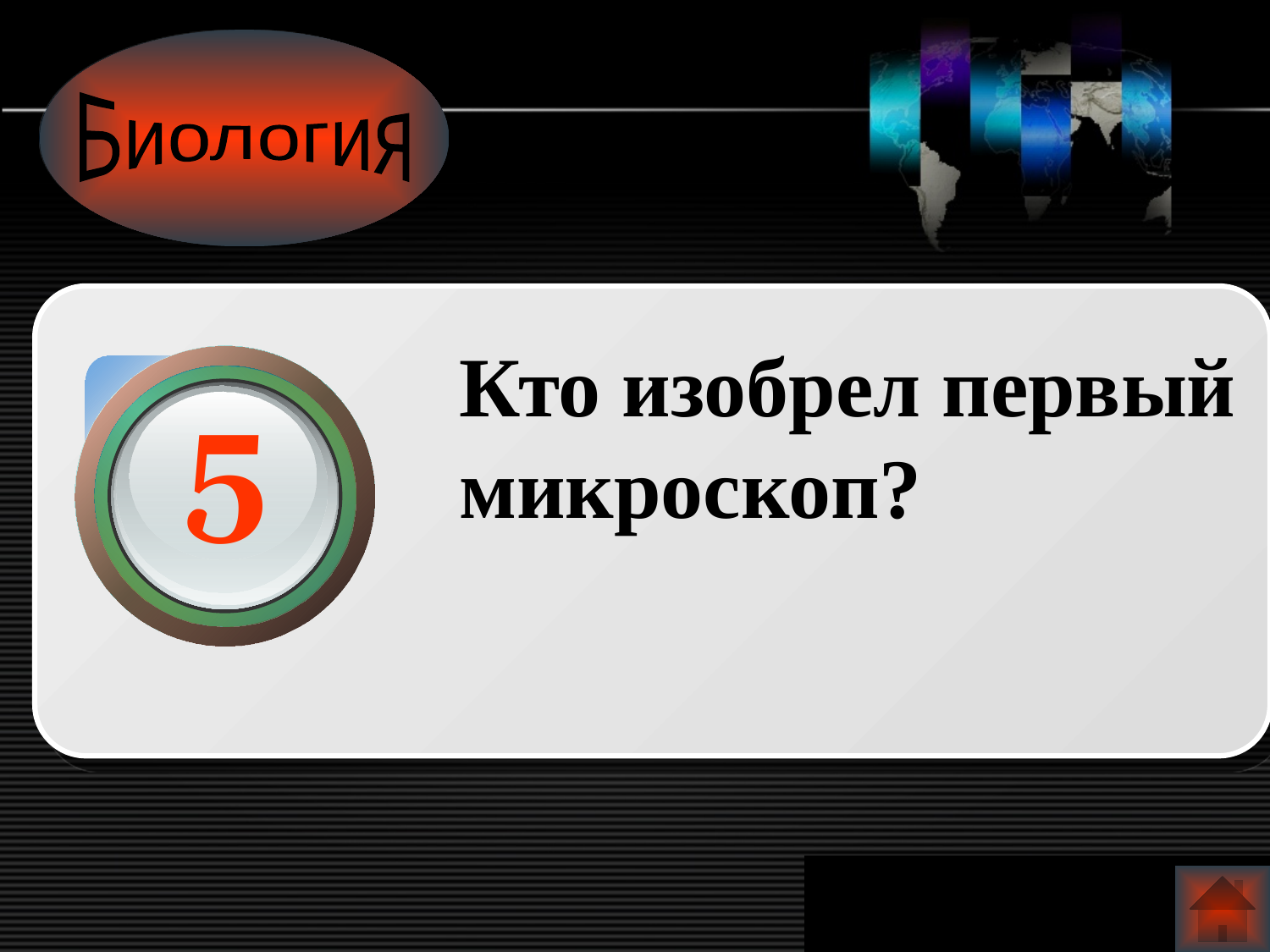

Биология

Кто изобрел первый микроскоп?

5

www.themegallery.com